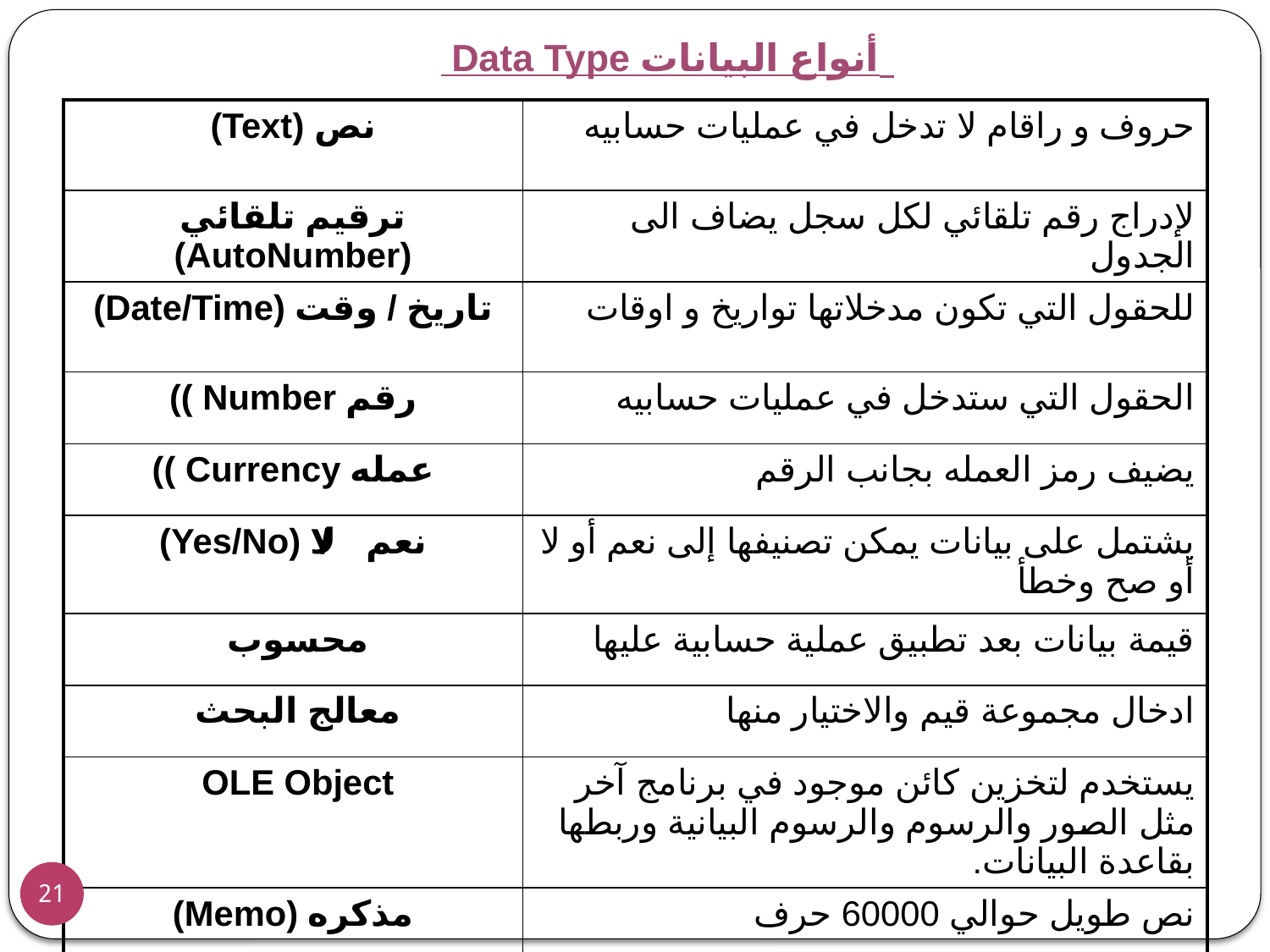

# أنواع البيانات Data Type
| نص (Text) | حروف و راقام لا تدخل في عمليات حسابيه |
| --- | --- |
| ترقيم تلقائي (AutoNumber) | لإدراج رقم تلقائي لكل سجل يضاف الى الجدول |
| تاريخ / وقت (Date/Time) | للحقول التي تكون مدخلاتها تواريخ و اوقات |
| رقم Number )) | الحقول التي ستدخل في عمليات حسابيه |
| عمله Currency )) | يضيف رمز العمله بجانب الرقم |
| نعم / لا (Yes/No) | يشتمل على بيانات يمكن تصنيفها إلى نعم أو لا أو صح وخطأ |
| محسوب | قيمة بيانات بعد تطبيق عملية حسابية عليها |
| معالج البحث | ادخال مجموعة قيم والاختيار منها |
| OLE Object | يستخدم لتخزين كائن موجود في برنامج آخر مثل الصور والرسوم والرسوم البيانية وربطها بقاعدة البيانات. |
| مذكره (Memo) | نص طويل حوالي 60000 حرف |
21